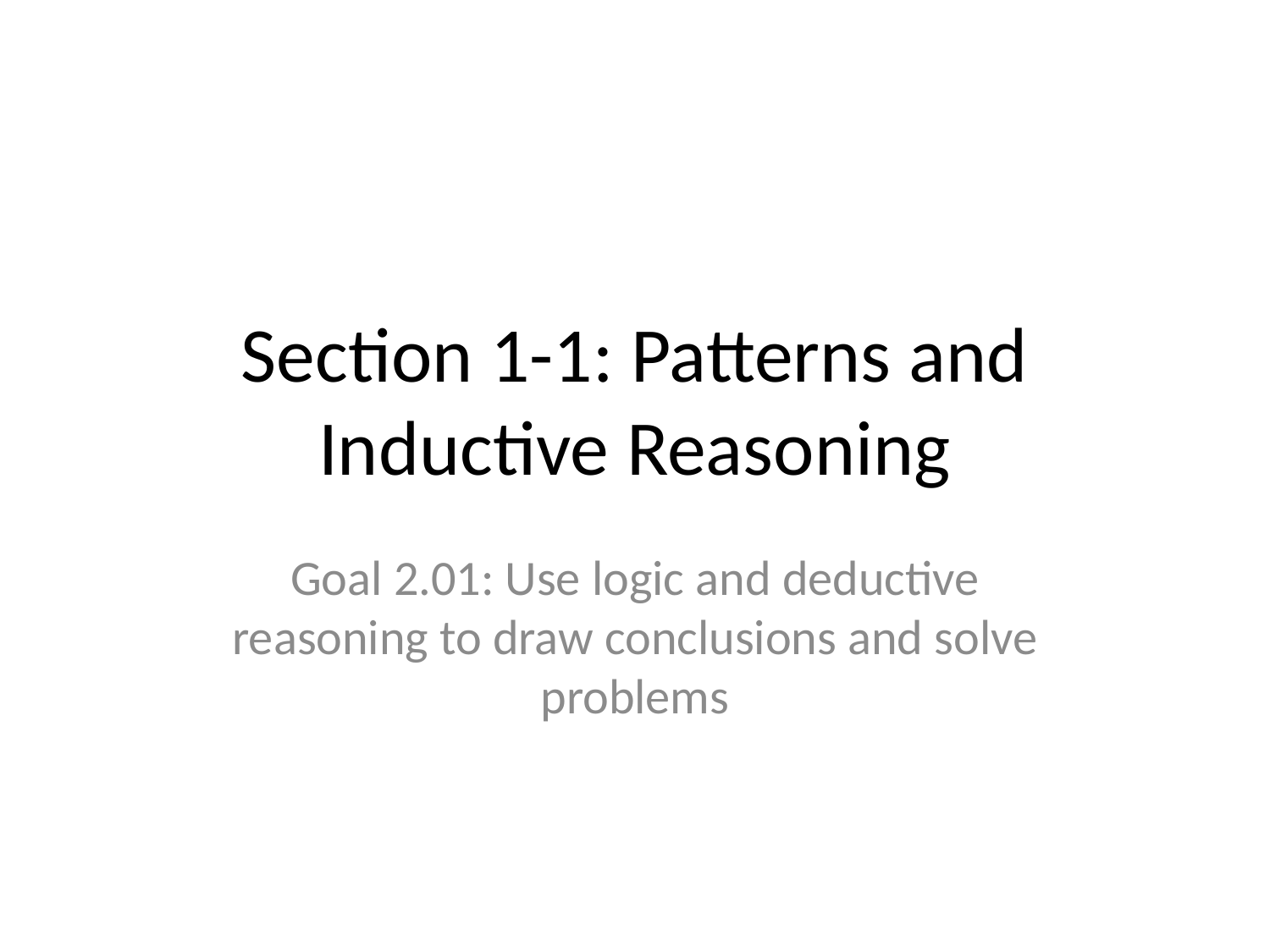

# Section 1-1: Patterns and Inductive Reasoning
Goal 2.01: Use logic and deductive reasoning to draw conclusions and solve problems